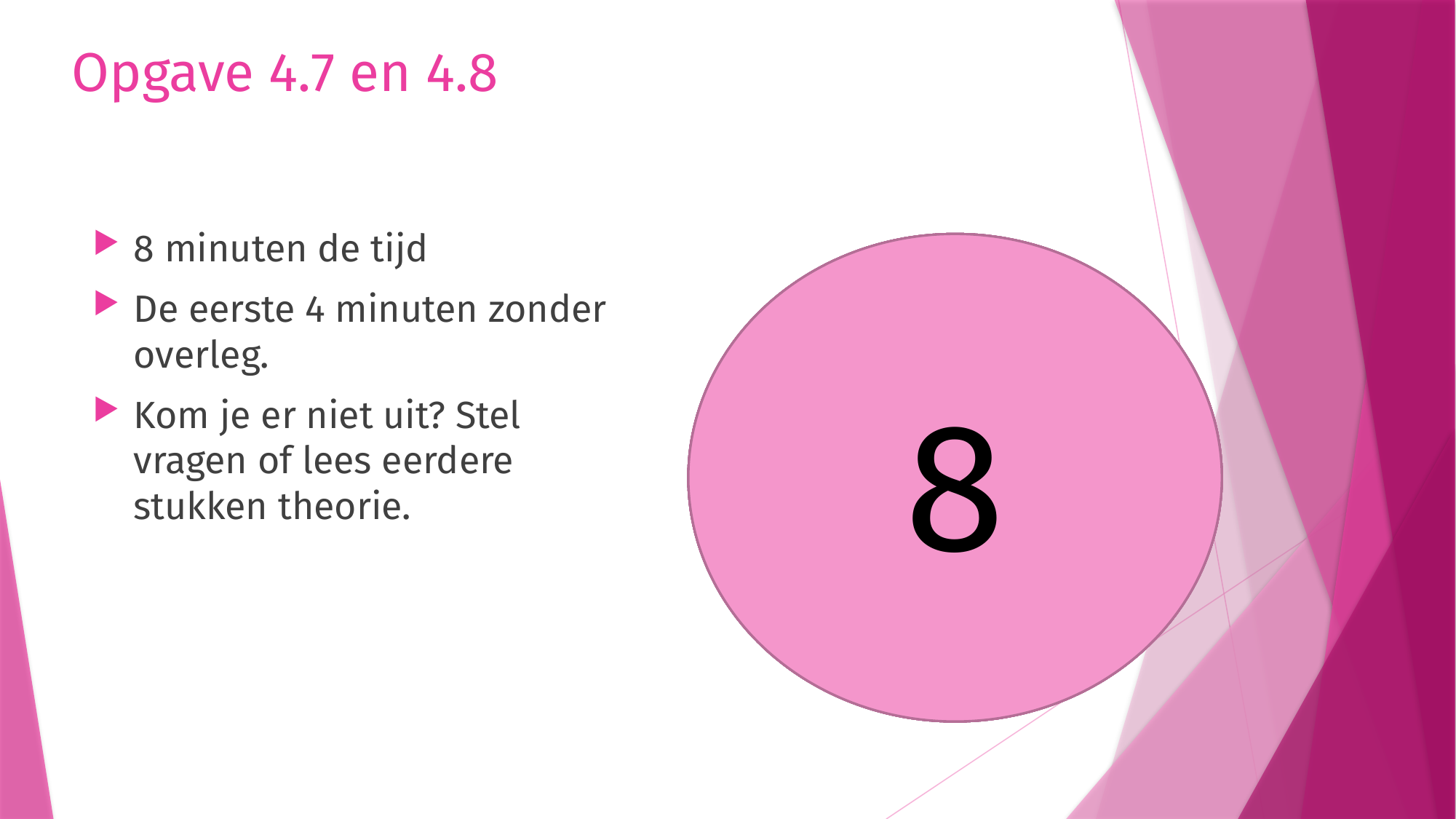

# Opgave 4.7 en 4.8
8 minuten de tijd
De eerste 4 minuten zonder overleg.
Kom je er niet uit? Stel vragen of lees eerdere stukken theorie.

8
5
6
7
4
3
1
2